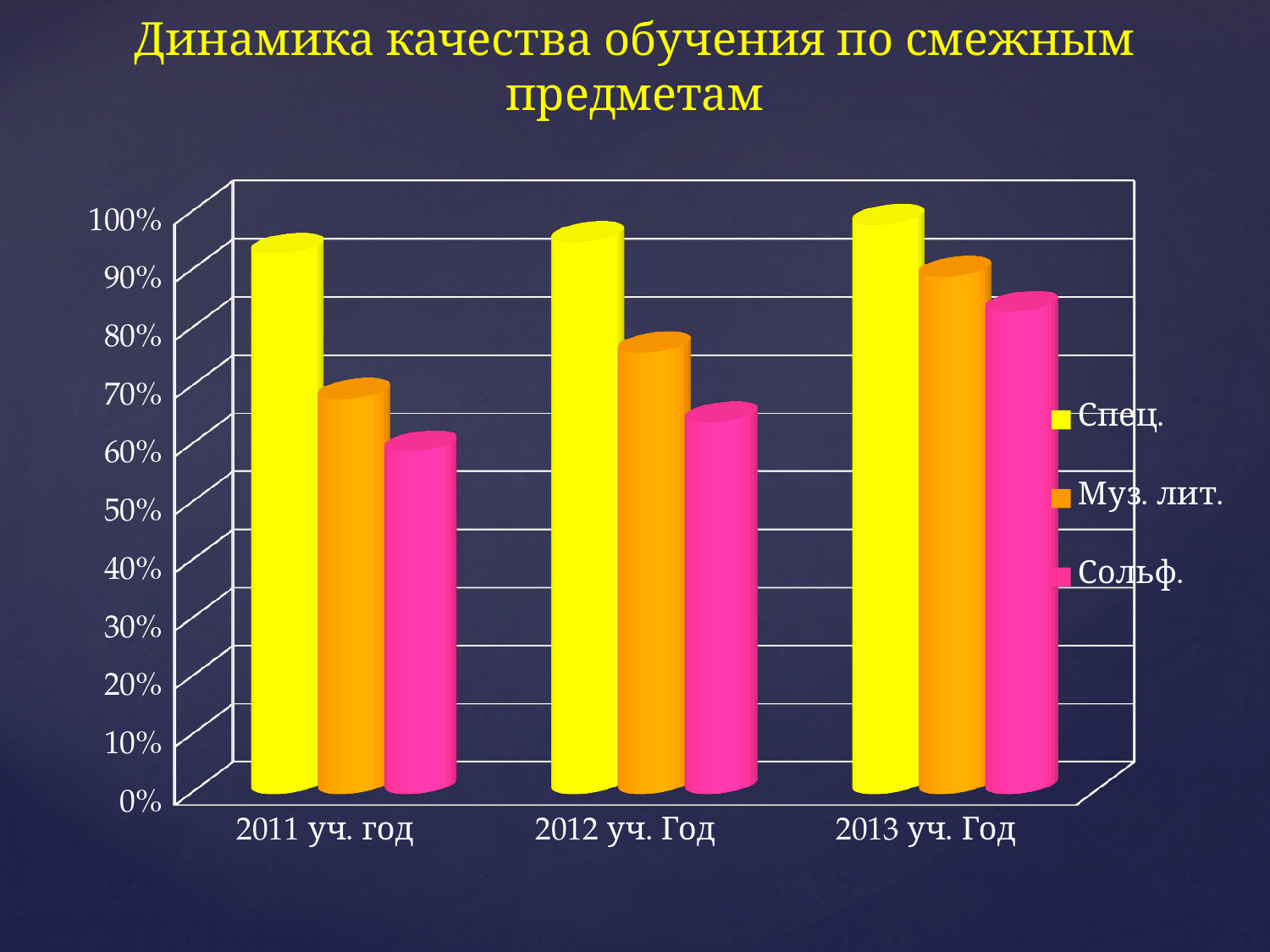

# Динамика качества обучения по смежным предметам

[unsupported chart]